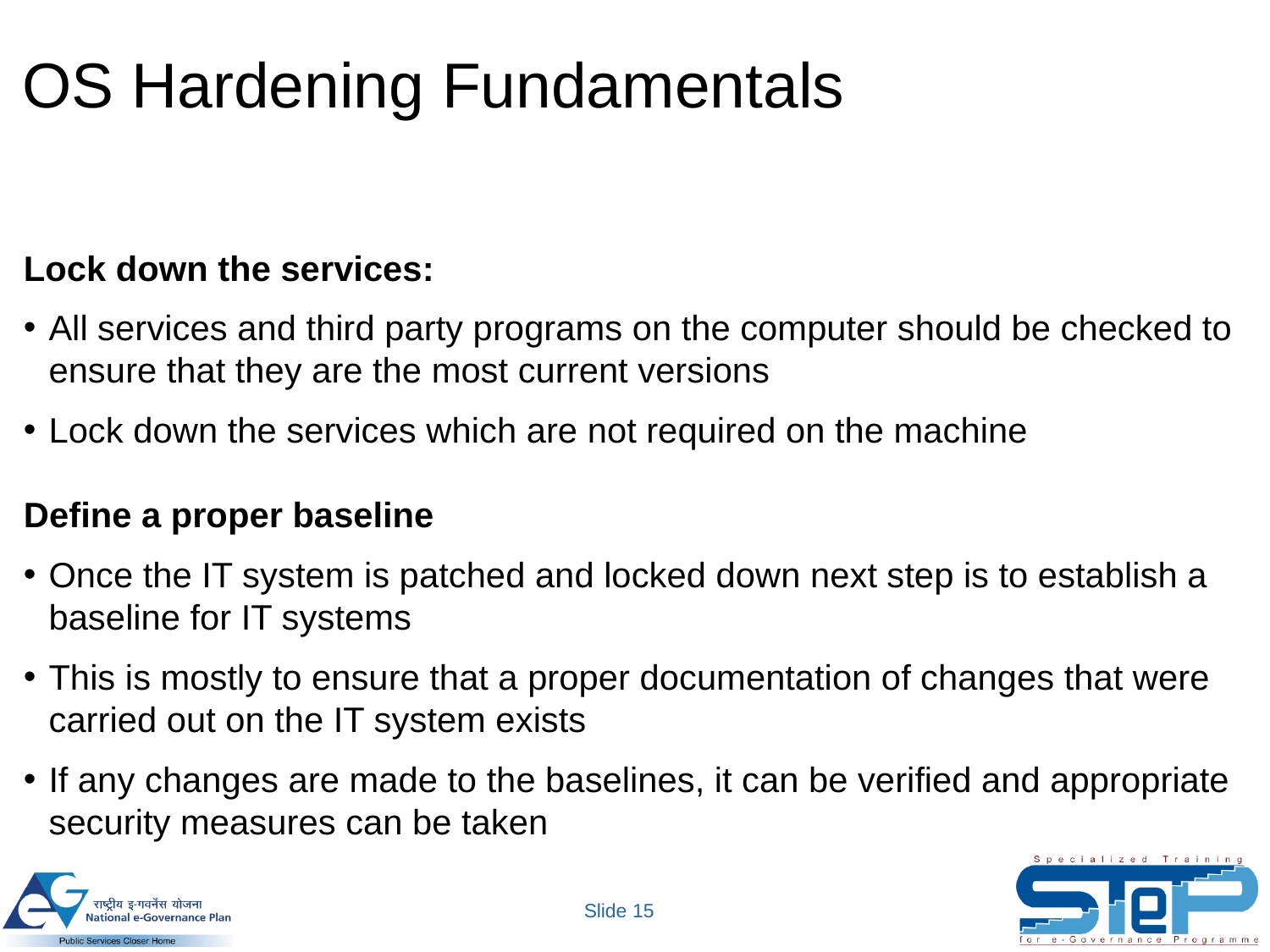

OS Hardening Fundamentals
Lock down the services:
All services and third party programs on the computer should be checked to ensure that they are the most current versions
Lock down the services which are not required on the machine

Define a proper baseline
Once the IT system is patched and locked down next step is to establish a baseline for IT systems
This is mostly to ensure that a proper documentation of changes that were carried out on the IT system exists
If any changes are made to the baselines, it can be verified and appropriate security measures can be taken